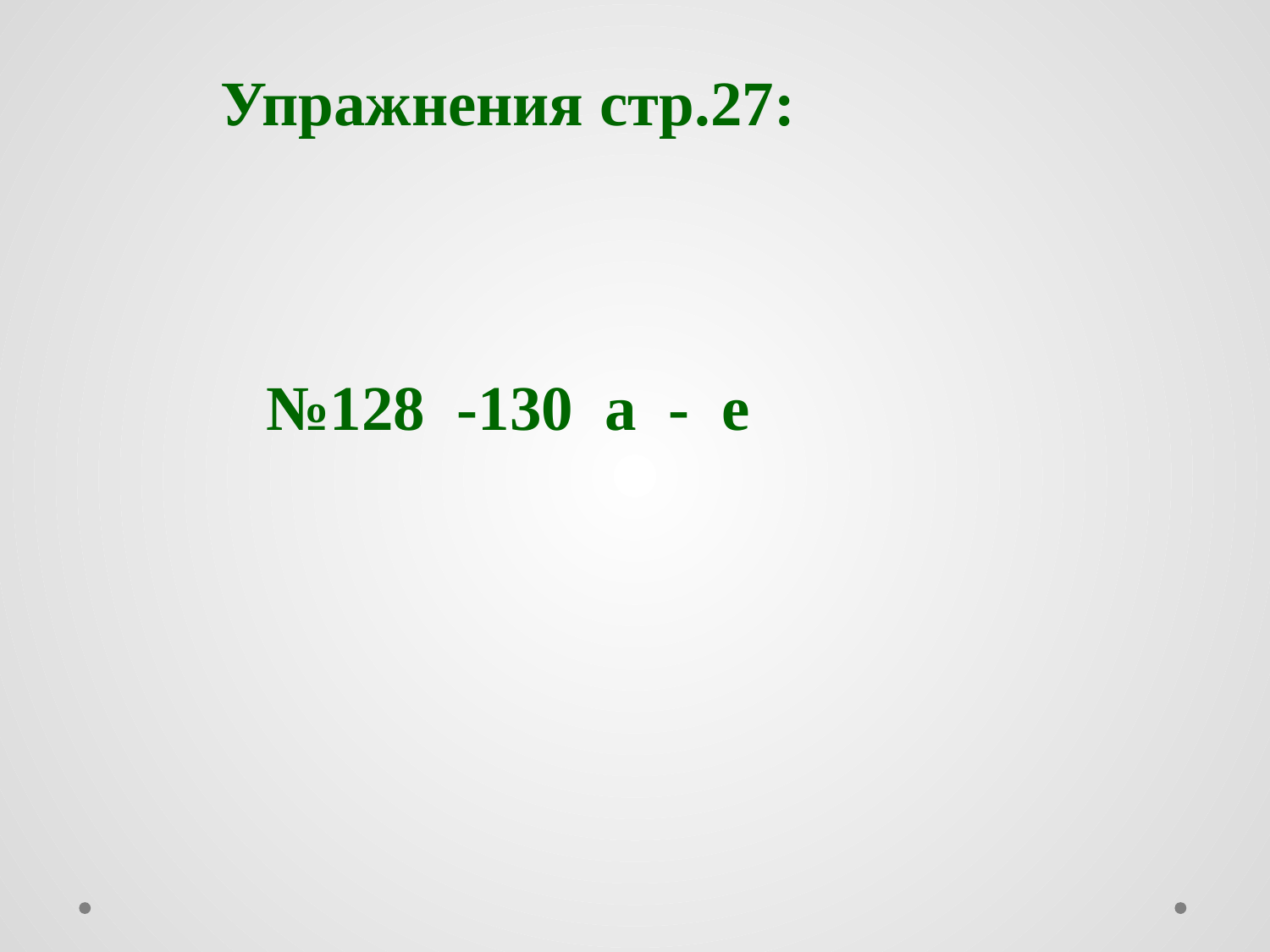

Упражнения стр.27:

№128  -130  а  -  е